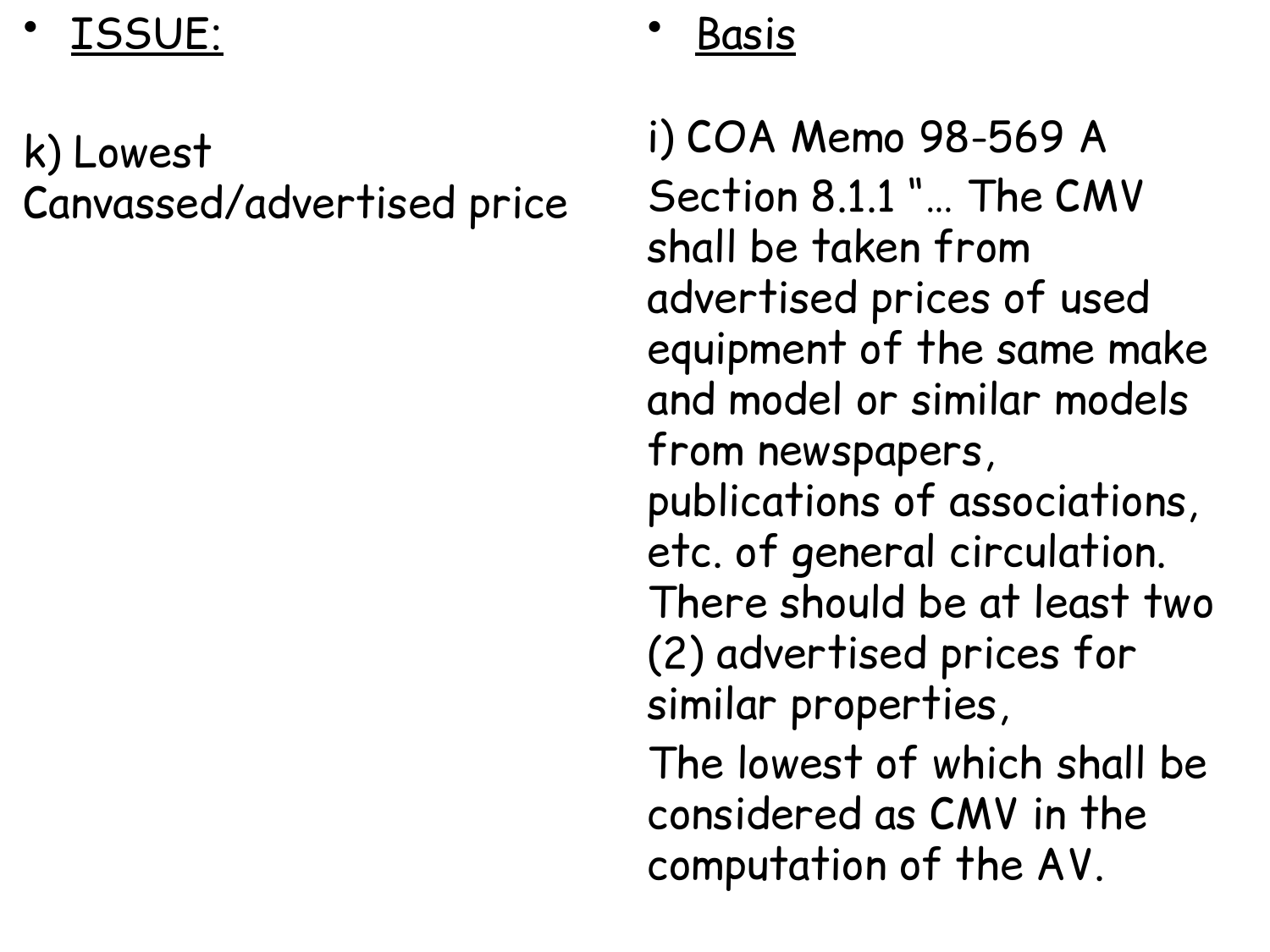

ISSUE:

k) Lowest Canvassed/advertised price

Basis

i) COA Memo 98-569 A
Section 8.1.1 “… The CMV shall be taken from advertised prices of used equipment of the same make and model or similar models from newspapers, publications of associations, etc. of general circulation. There should be at least two (2) advertised prices for similar properties,
The lowest of which shall be considered as CMV in the computation of the AV.